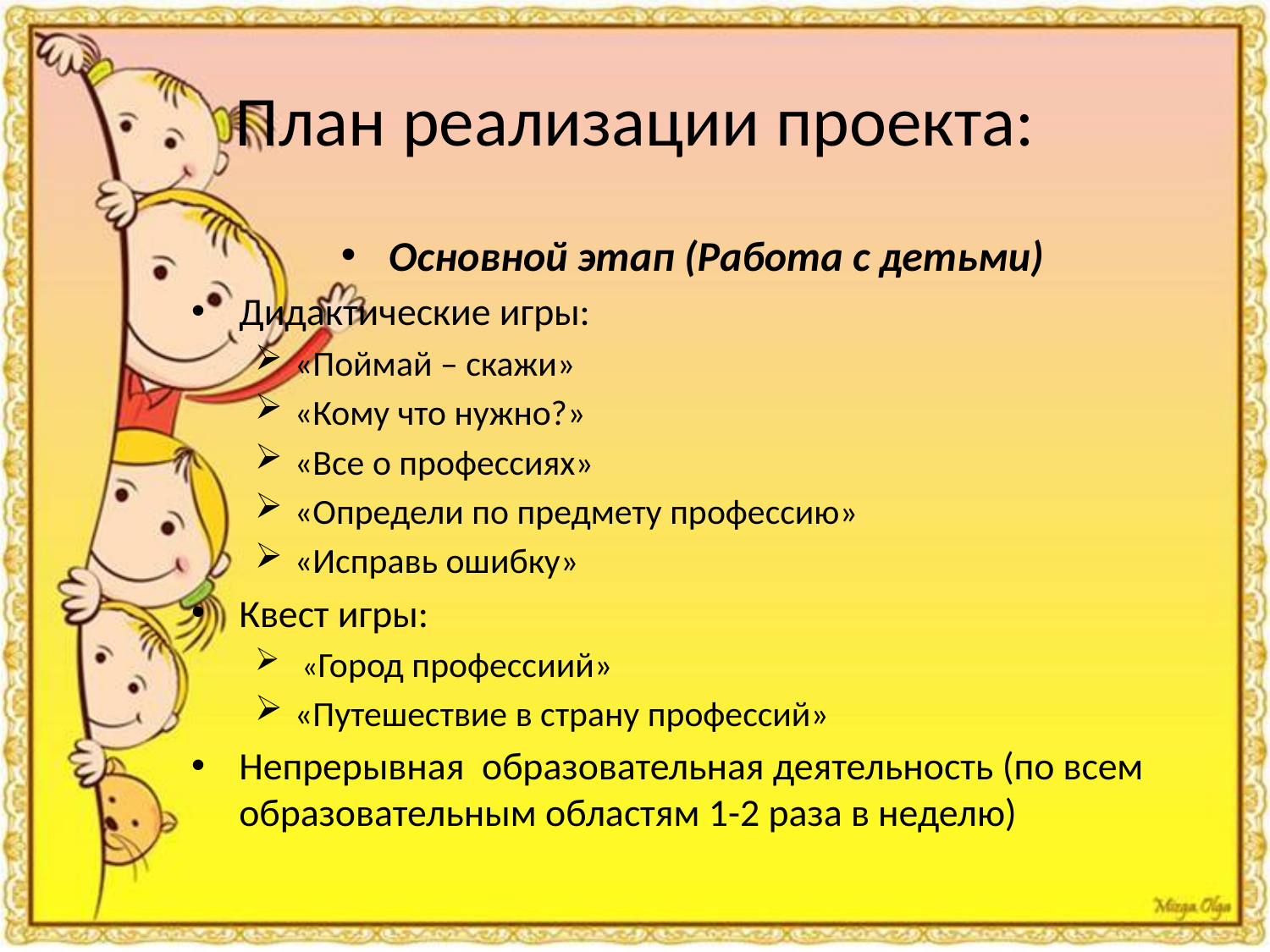

# План реализации проекта:
Основной этап (Работа с детьми)
Дидактические игры:
«Поймай – скажи»
«Кому что нужно?»
«Все о профессиях»
«Определи по предмету профессию»
«Исправь ошибку»
Квест игры:
 «Город профессиий»
«Путешествие в страну профессий»
Непрерывная  образовательная деятельность (по всем образовательным областям 1-2 раза в неделю)